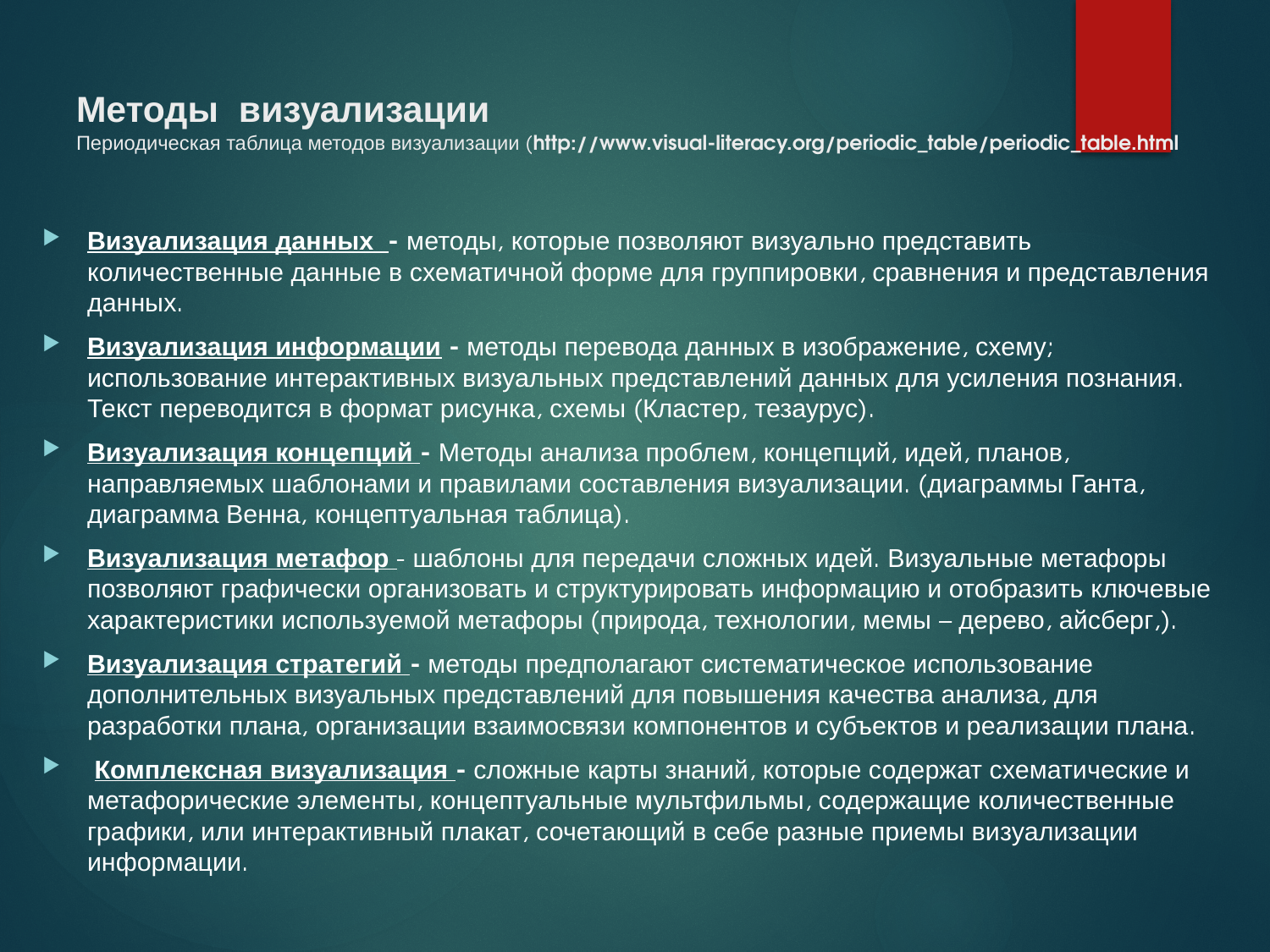

# Методы  визуализации Периодическая таблица методов визуализации (http://www.visual-literacy.org/periodic_table/periodic_table.html
Визуализация данных  - методы, которые позволяют визуально представить количественные данные в схематичной форме для группировки, сравнения и представления данных.
Визуализация информации - методы перевода данных в изображение, схему; использование интерактивных визуальных представлений данных для усиления познания. Текст переводится в формат рисунка, схемы (Кластер, тезаурус).
Визуализация концепций - Методы анализа проблем, концепций, идей, планов, направляемых шаблонами и правилами составления визуализации. (диаграммы Ганта, диаграмма Венна, концептуальная таблица).
Визуализация метафор - шаблоны для передачи сложных идей. Визуальные метафоры позволяют графически организовать и структурировать информацию и отобразить ключевые характеристики используемой метафоры (природа, технологии, мемы – дерево, айсберг,).
Визуализация стратегий - методы предполагают систематическое использование дополнительных визуальных представлений для повышения качества анализа, для разработки плана, организации взаимосвязи компонентов и субъектов и реализации плана.
 Комплексная визуализация - сложные карты знаний, которые содержат схематические и метафорические элементы, концептуальные мультфильмы, содержащие количественные графики, или интерактивный плакат, сочетающий в себе разные приемы визуализации информации.